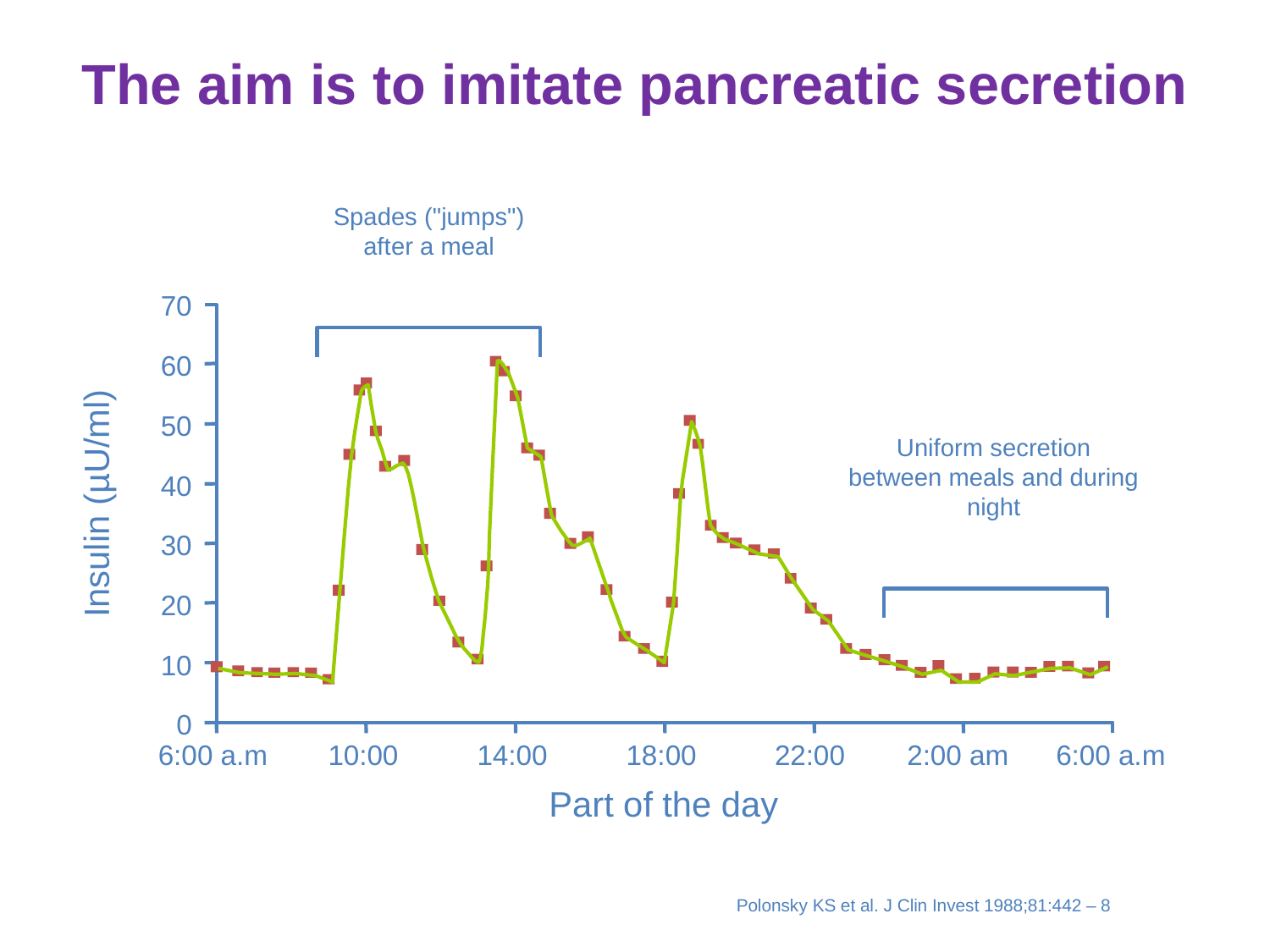

# The aim is to imitate pancreatic secretion
Spades ("jumps")
after a meal
70

60

50

Uniform secretion
between meals and during
night

40
Insulin (µU/ml)

30

20

10

0

6:00 a.m
10:00
14:00
18:00
22:00
2:00 am
6:00 a.m
Part of the day
Polonsky KS et al. J Clin Invest 1988;81:442 – 8